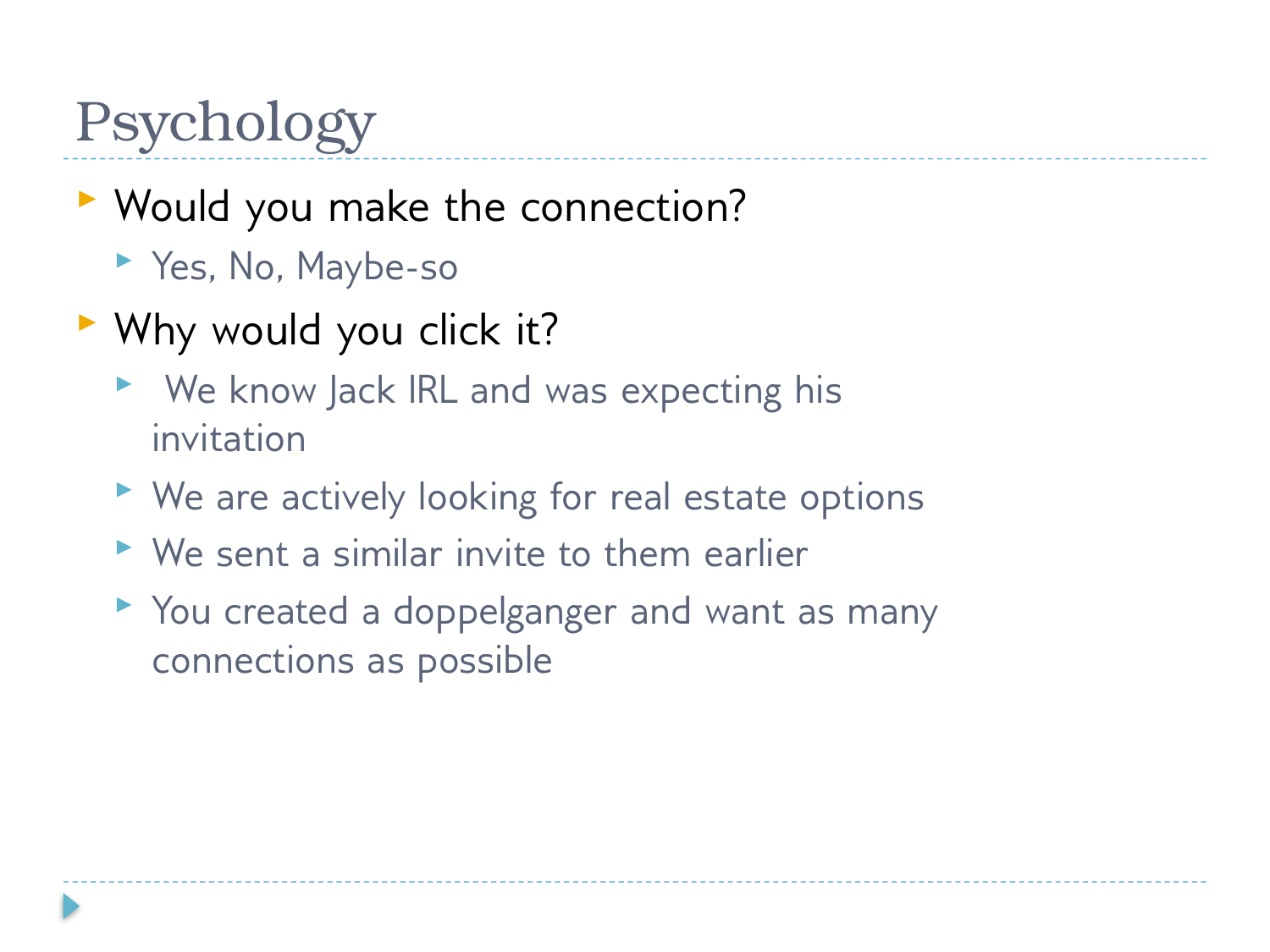

# Psychology
Would you make the connection?
Yes, No, Maybe-so
Why would you click it?
 We know Jack IRL and was expecting his invitation
We are actively looking for real estate options
We sent a similar invite to them earlier
You created a doppelganger and want as many connections as possible